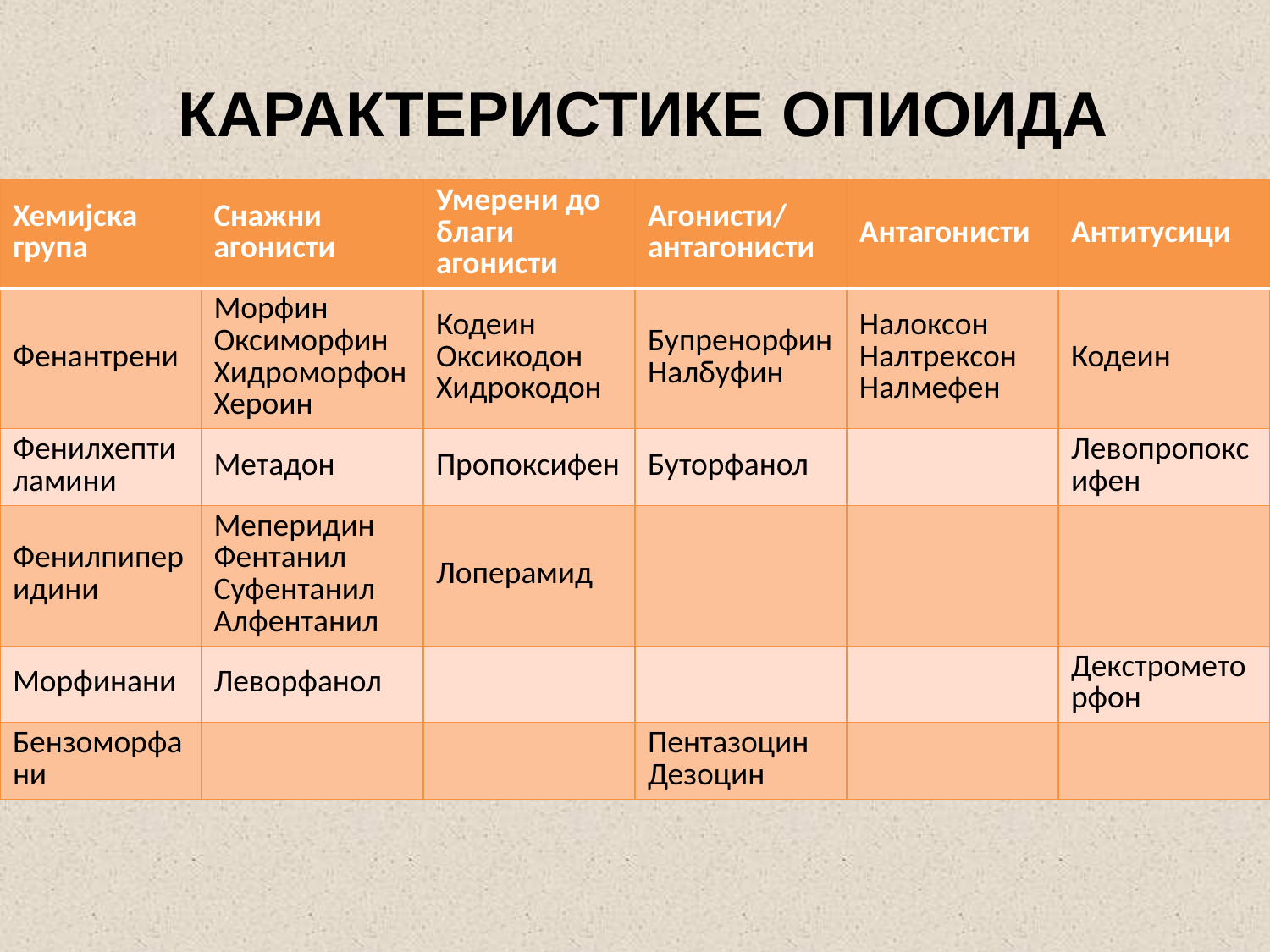

# КАРАКТЕРИСТИКЕ ОПИОИДА
| Хемијска група | Снажни агонисти | Умерени до благи агонисти | Агонисти/ антагонисти | Антагонисти | Антитусици |
| --- | --- | --- | --- | --- | --- |
| Фенантрени | Морфин Оксиморфин Хидроморфон Хероин | Кодеин Оксикодон Хидрокодон | Бупренорфин Налбуфин | Налоксон Налтрексон Налмефен | Кодеин |
| Фенилхептиламини | Метадон | Пропоксифен | Буторфанол |  | Левопропоксифен |
| Фенилпиперидини | Меперидин Фентанил Суфентанил Алфентанил | Лоперамид |  |  |  |
| Морфинани | Леворфанол |  |  |  | Декстрометорфон |
| Бензоморфани |  |  | Пентазоцин Дезоцин |  |  |